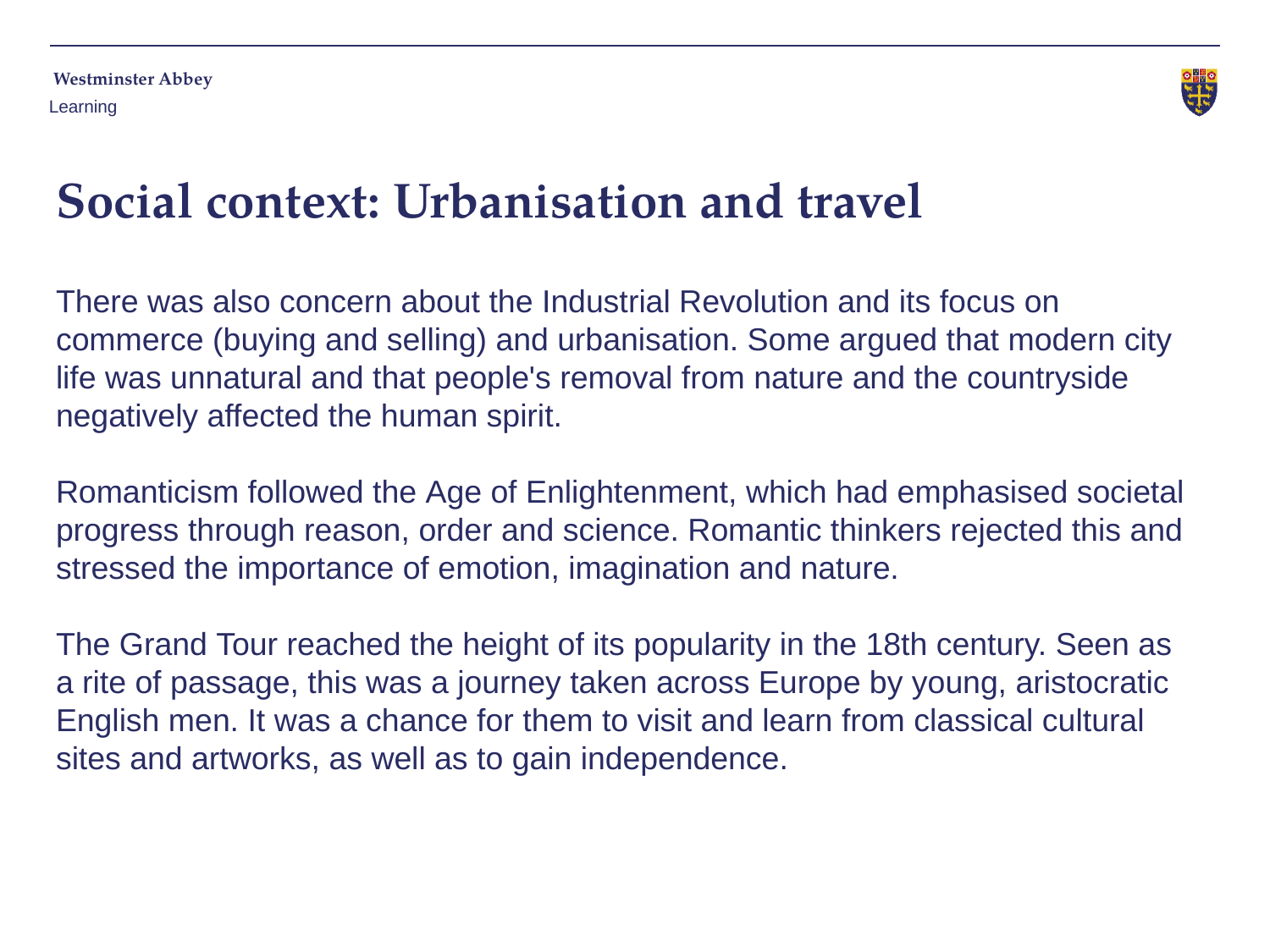

Learning
# Social context: Urbanisation and travel
There was also concern about the Industrial Revolution and its focus on commerce (buying and selling) and urbanisation. Some argued that modern city life was unnatural and that people's removal from nature and the countryside negatively affected the human spirit.

Romanticism followed the Age of Enlightenment, which had emphasised societal progress through reason, order and science. Romantic thinkers rejected this and stressed the importance of emotion, imagination and nature.

The Grand Tour reached the height of its popularity in the 18th century. Seen as a rite of passage, this was a journey taken across Europe by young, aristocratic English men. It was a chance for them to visit and learn from classical cultural sites and artworks, as well as to gain independence.